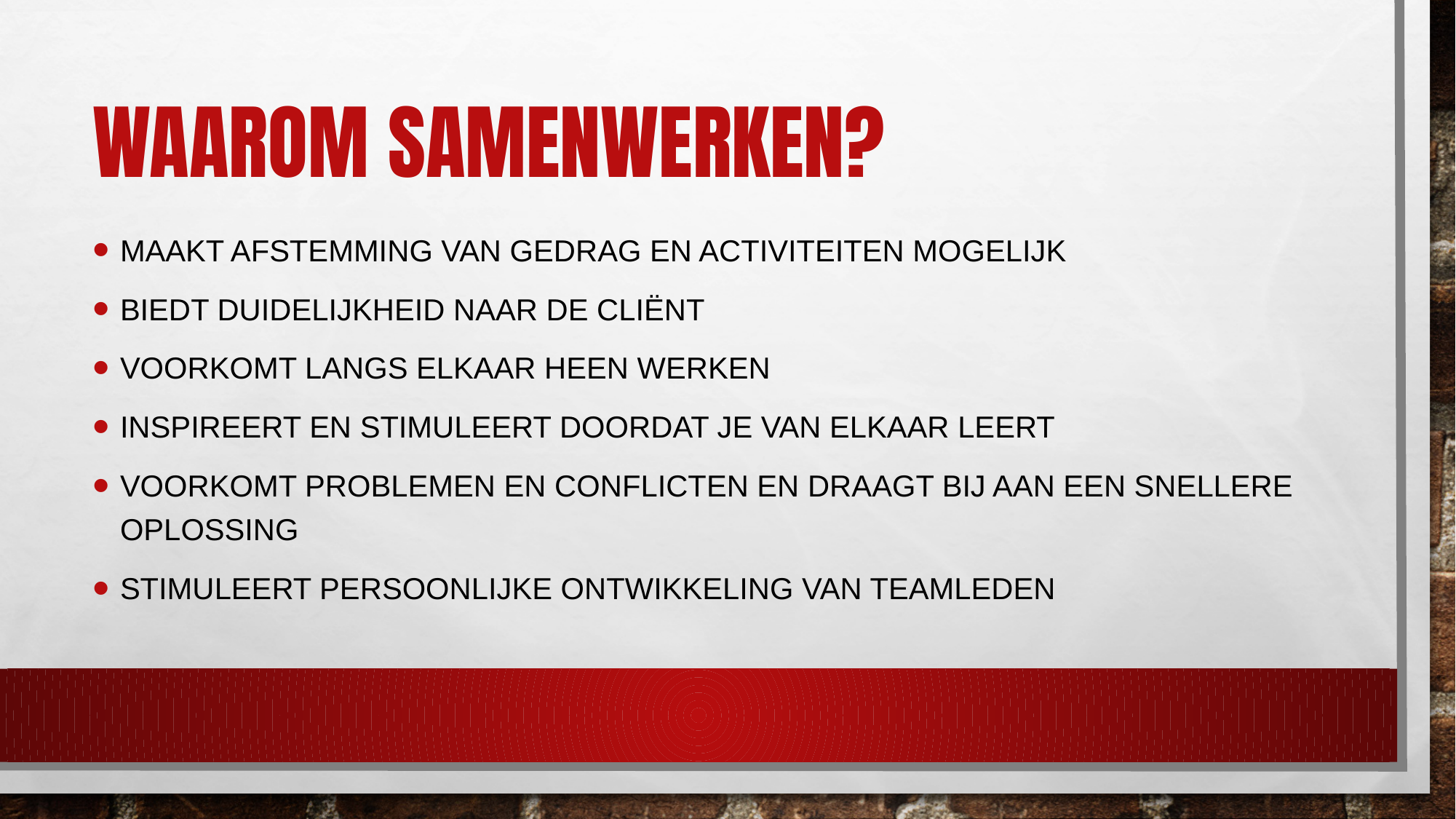

# Waarom samenwerken?
Maakt afstemming van gedrag en activiteiten mogelijk
Biedt duidelijkheid naar de cliënt
Voorkomt langs elkaar heen werken
Inspireert en stimuleert doordat je van elkaar leert
Voorkomt problemen en conflicten en draagt bij aan een snellere oplossing
Stimuleert persoonlijke ontwikkeling van teamleden